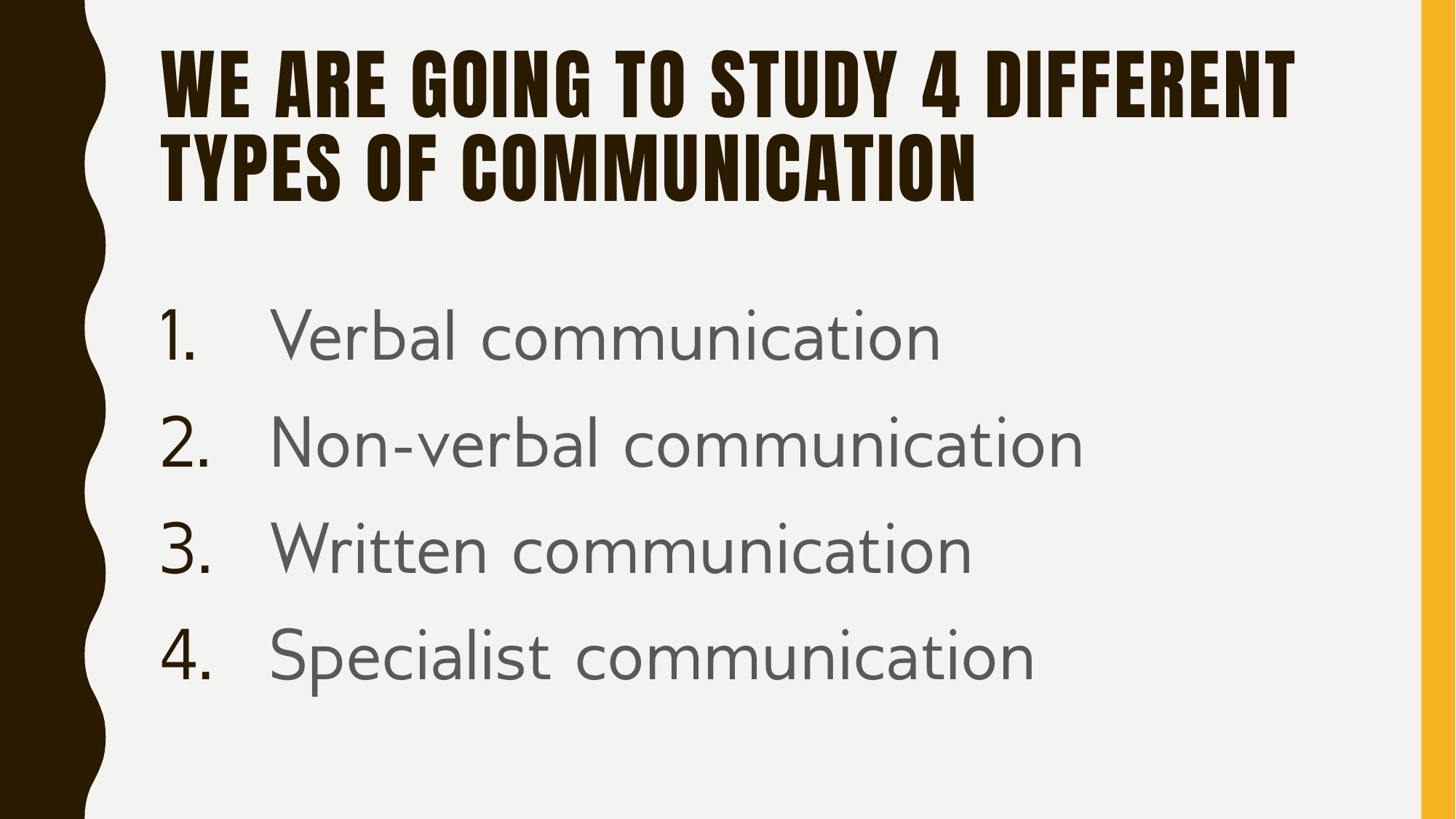

# We are going to study 4 different types of communication
Verbal communication
Non-verbal communication
Written communication
Specialist communication